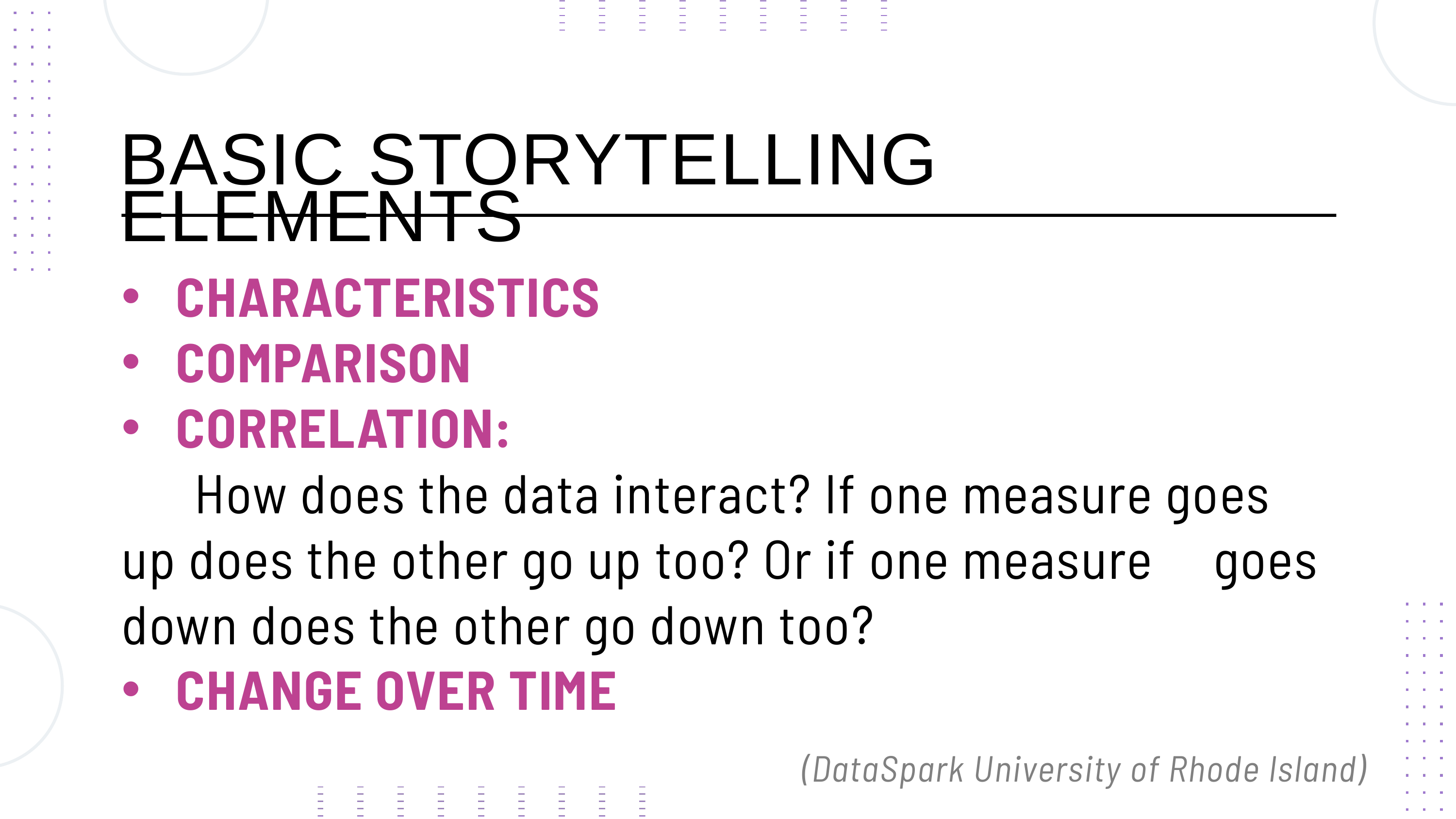

BASIC STORYTELLING ELEMENTS

CHARACTERISTICS
COMPARISON
CORRELATION:
	How does the data interact? If one measure goes 	up does the other go up too? Or if one measure 	goes down does the other go down too?
CHANGE OVER TIME

(DataSpark University of Rhode Island)